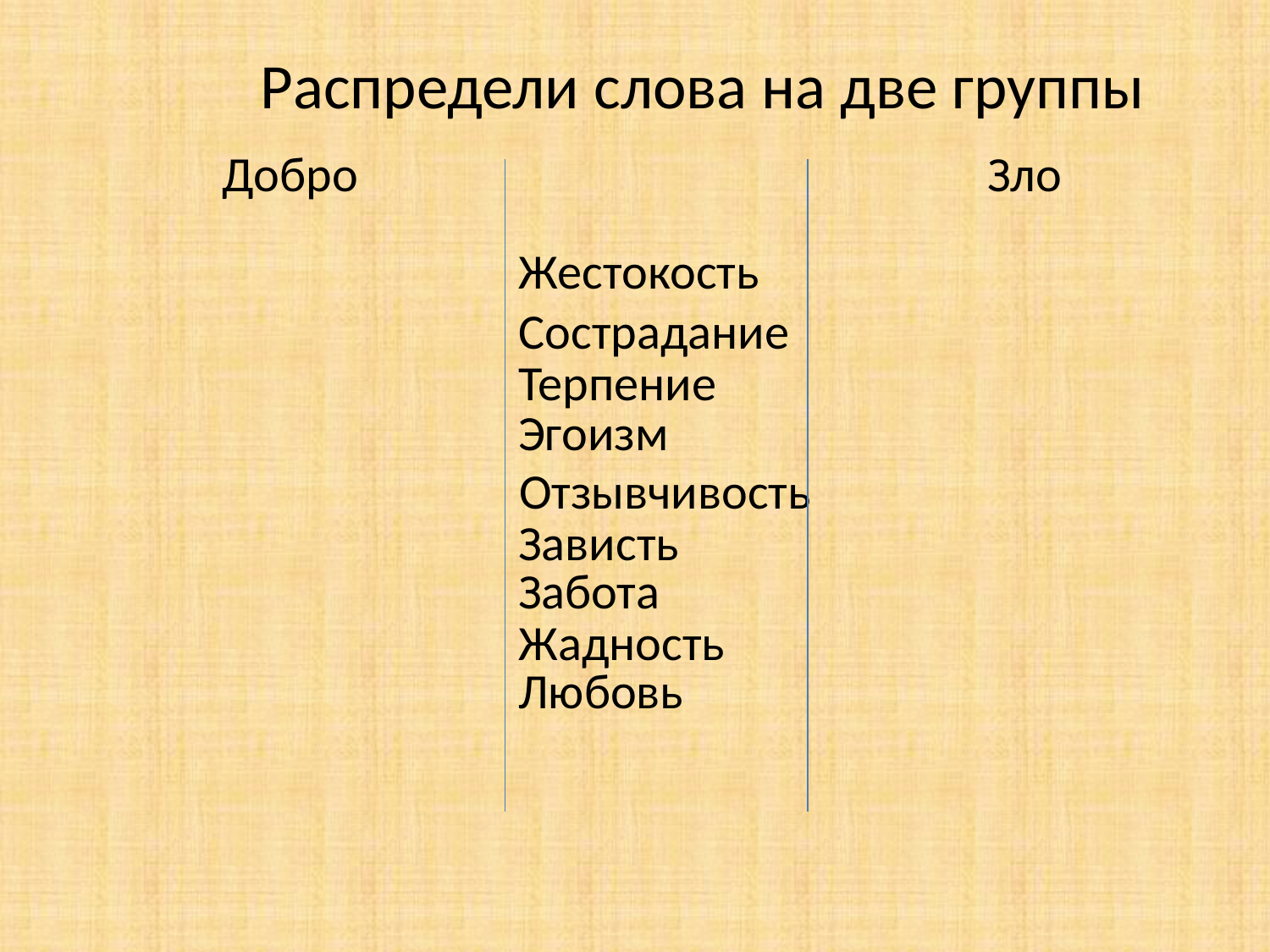

Распредели слова на две группы
Добро
Зло
Жестокость
Сострадание
Терпение
Эгоизм
Отзывчивость
Зависть
Забота
Жадность
Любовь